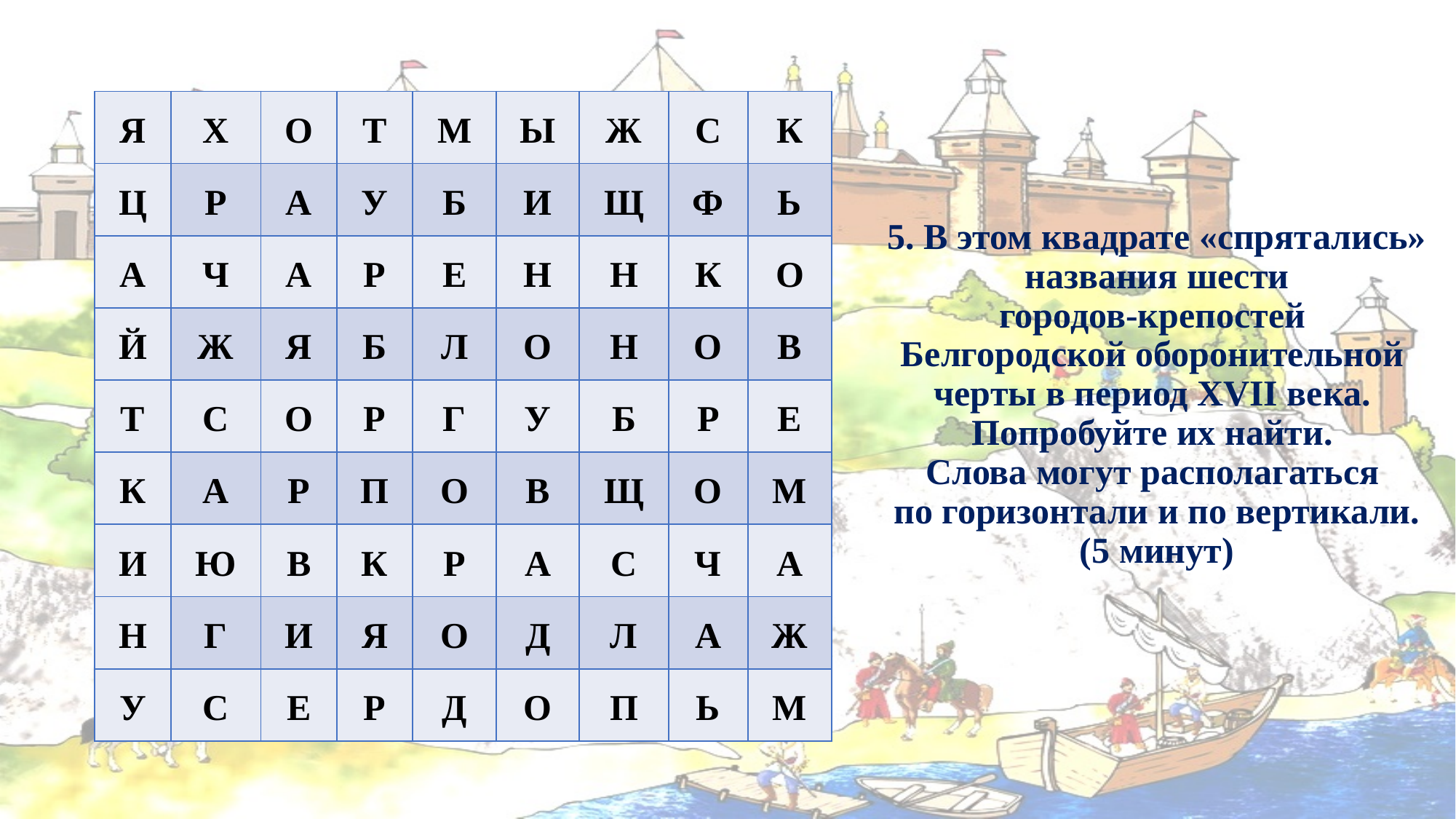

| Я | Х | О | Т | М | Ы | Ж | С | К |
| --- | --- | --- | --- | --- | --- | --- | --- | --- |
| Ц | Р | А | У | Б | И | Щ | Ф | Ь |
| А | Ч | А | Р | Е | Н | Н | К | О |
| Й | Ж | Я | Б | Л | О | Н | О | В |
| Т | С | О | Р | Г | У | Б | Р | Е |
| К | А | Р | П | О | В | Щ | О | М |
| И | Ю | В | К | Р | А | С | Ч | А |
| Н | Г | И | Я | О | Д | Л | А | Ж |
| У | С | Е | Р | Д | О | П | Ь | М |
# 5. В этом квадрате «спрятались» названия шести городов-крепостей Белгородской оборонительной черты в период XVII века. Попробуйте их найти. Слова могут располагаться по горизонтали и по вертикали. (5 минут)